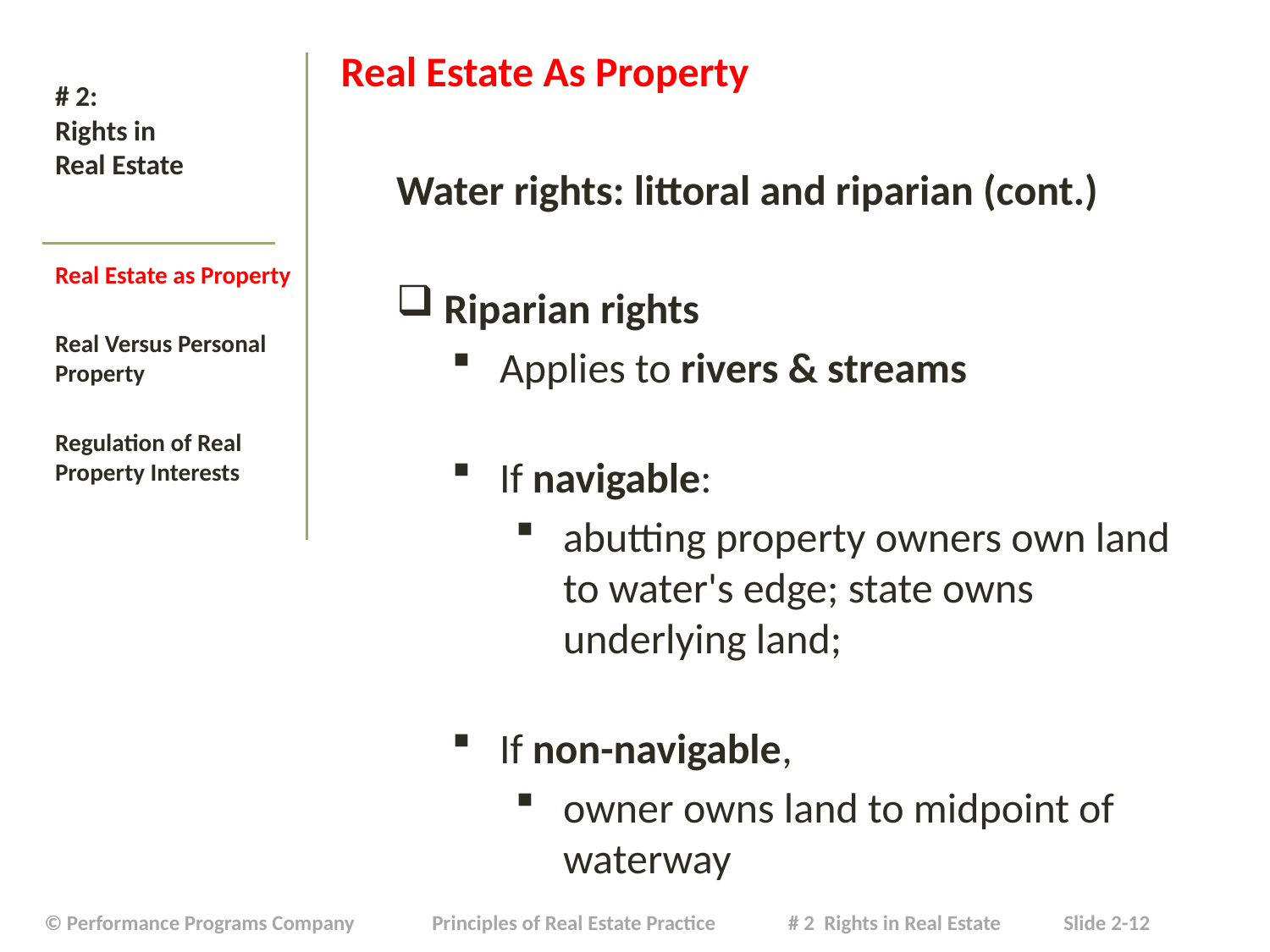

# # 2: Rights in Real Estate
Real Estate As Property

Water rights: littoral and riparian (cont.)

Riparian rights
Applies to rivers & streams
If navigable:
abutting property owners own land to water's edge; state owns underlying land;
If non-navigable,
owner owns land to midpoint of waterway

Real Estate as Property

Real Versus Personal Property

Regulation of Real Property Interests

| © Performance Programs Company Principles of Real Estate Practice # 2 Rights in Real Estate Slide 2-12 |
| --- |